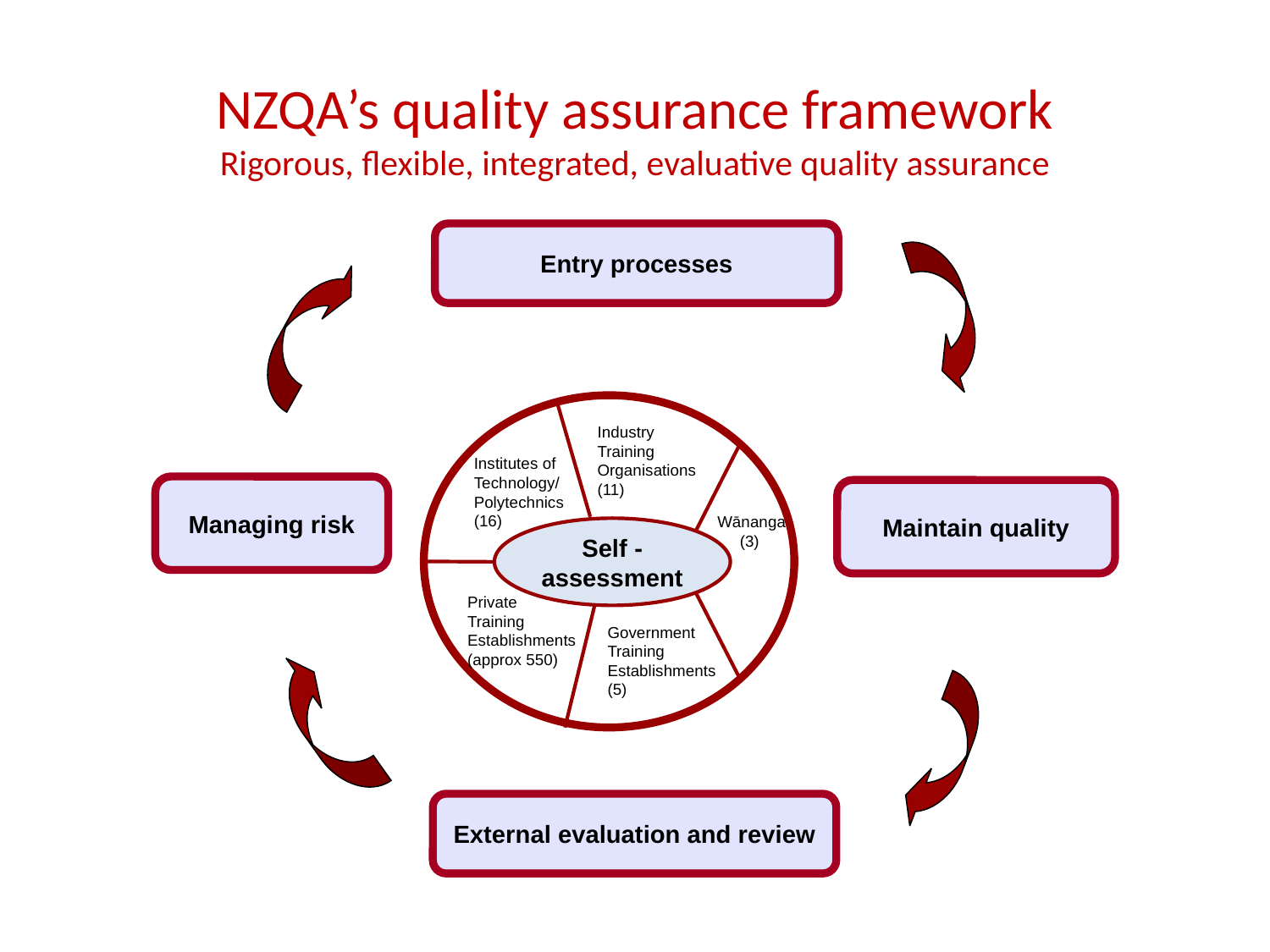

NZQA’s quality assurance framework
Rigorous, flexible, integrated, evaluative quality assurance

Entry processes

Industry
Training Organisations (11)
Institutes of
Technology/
Polytechnics (16)

Managing risk

Maintain quality

Wānanga
     (3)
Self -assessment
Private
Training Establishments
(approx 550)
Government Training Establishments
(5)

External evaluation and review